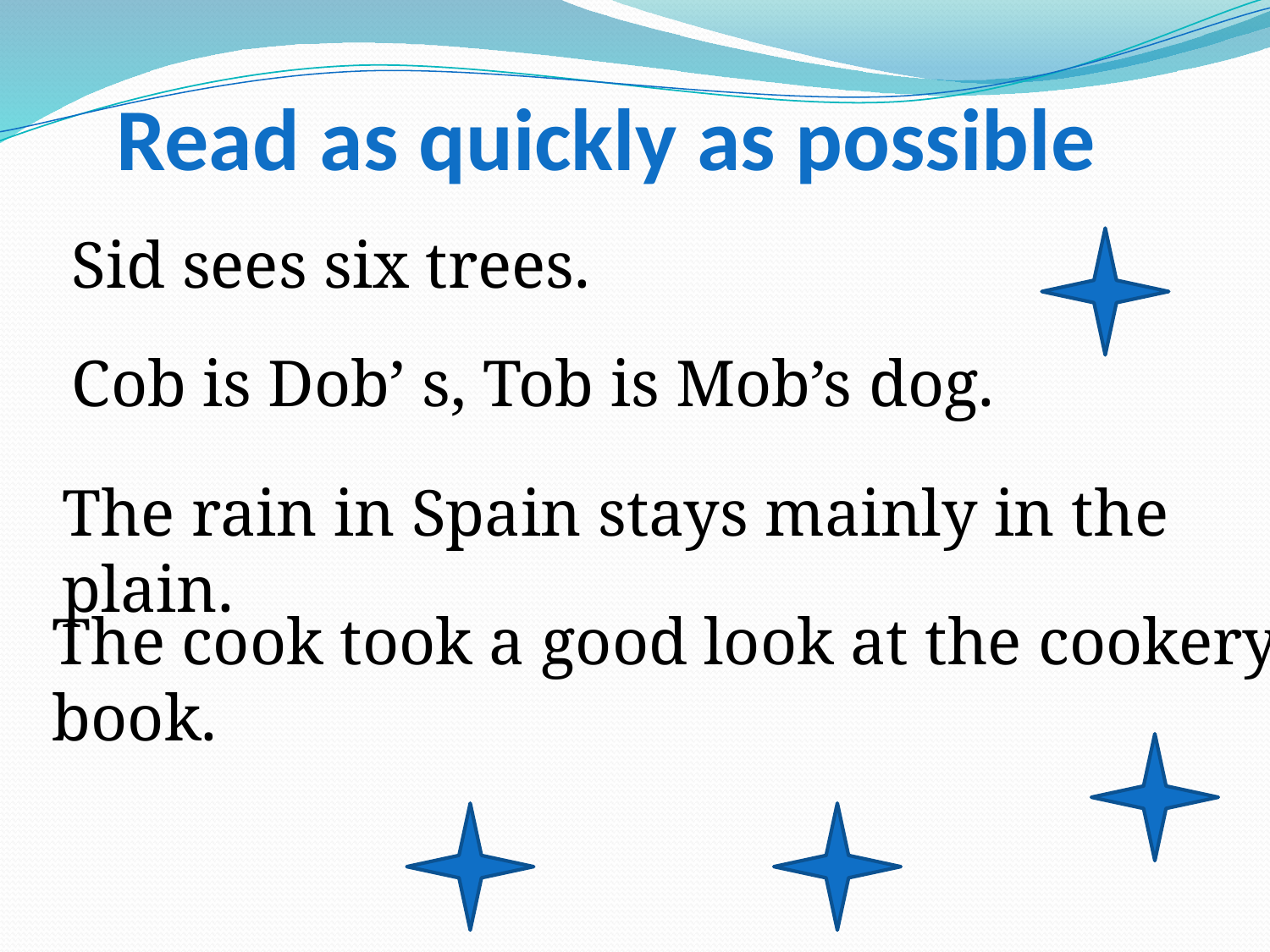

# Read as quickly as possible
Sid sees six trees.

Cob is Dob’ s, Tob is Mob’s dog.
The rain in Spain stays mainly in the plain.
The cook took a good look at the cookery book.